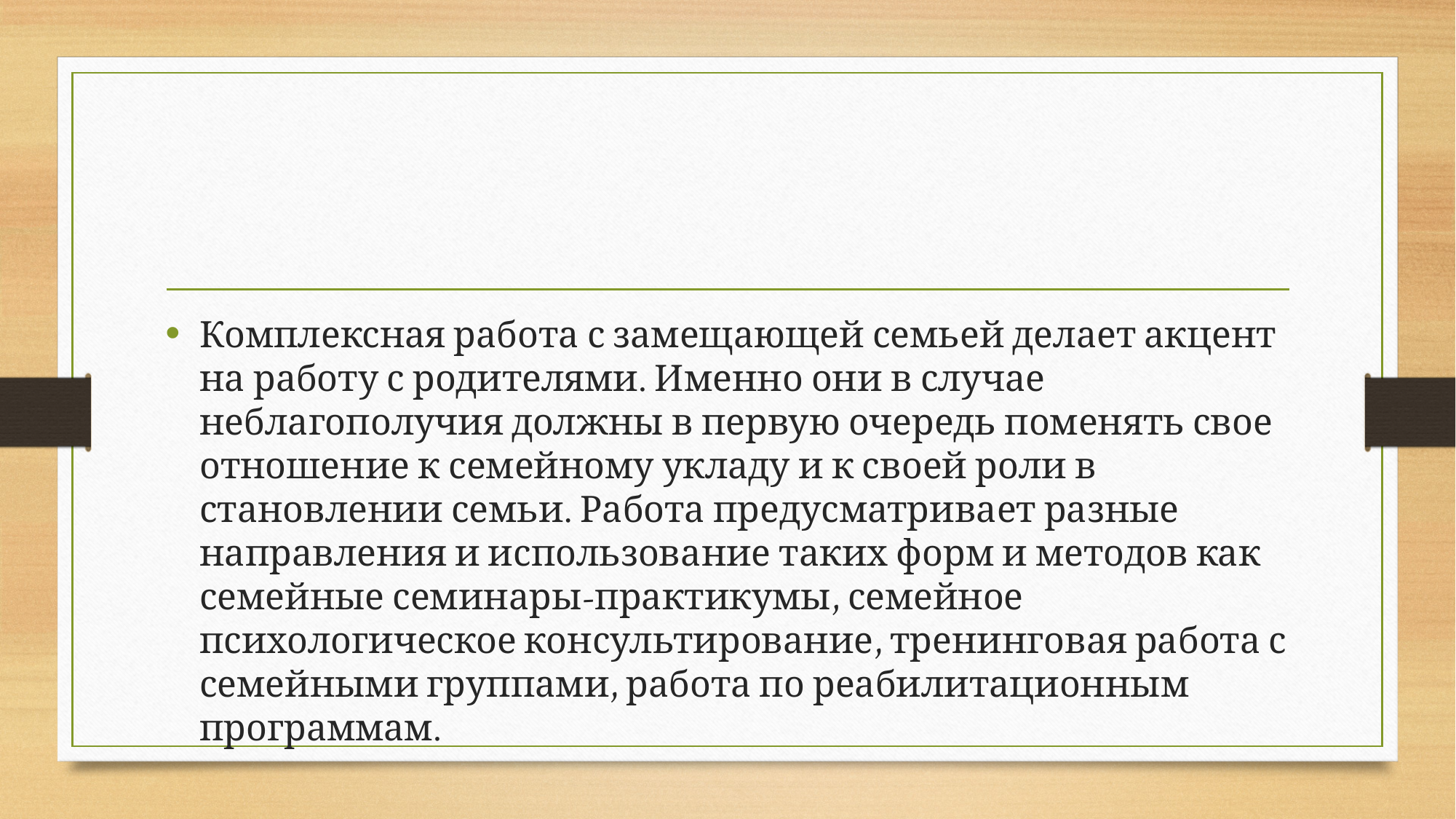

Комплексная работа с замещающей семьей делает акцент на работу с родителями. Именно они в случае неблагополучия должны в первую очередь поменять свое отношение к семейному укладу и к своей роли в становлении семьи. Работа предусматривает разные направления и использование таких форм и методов как семейные семинары-практикумы, семейное психологическое консультирование, тренинговая работа с семейными группами, работа по реабилитационным программам.